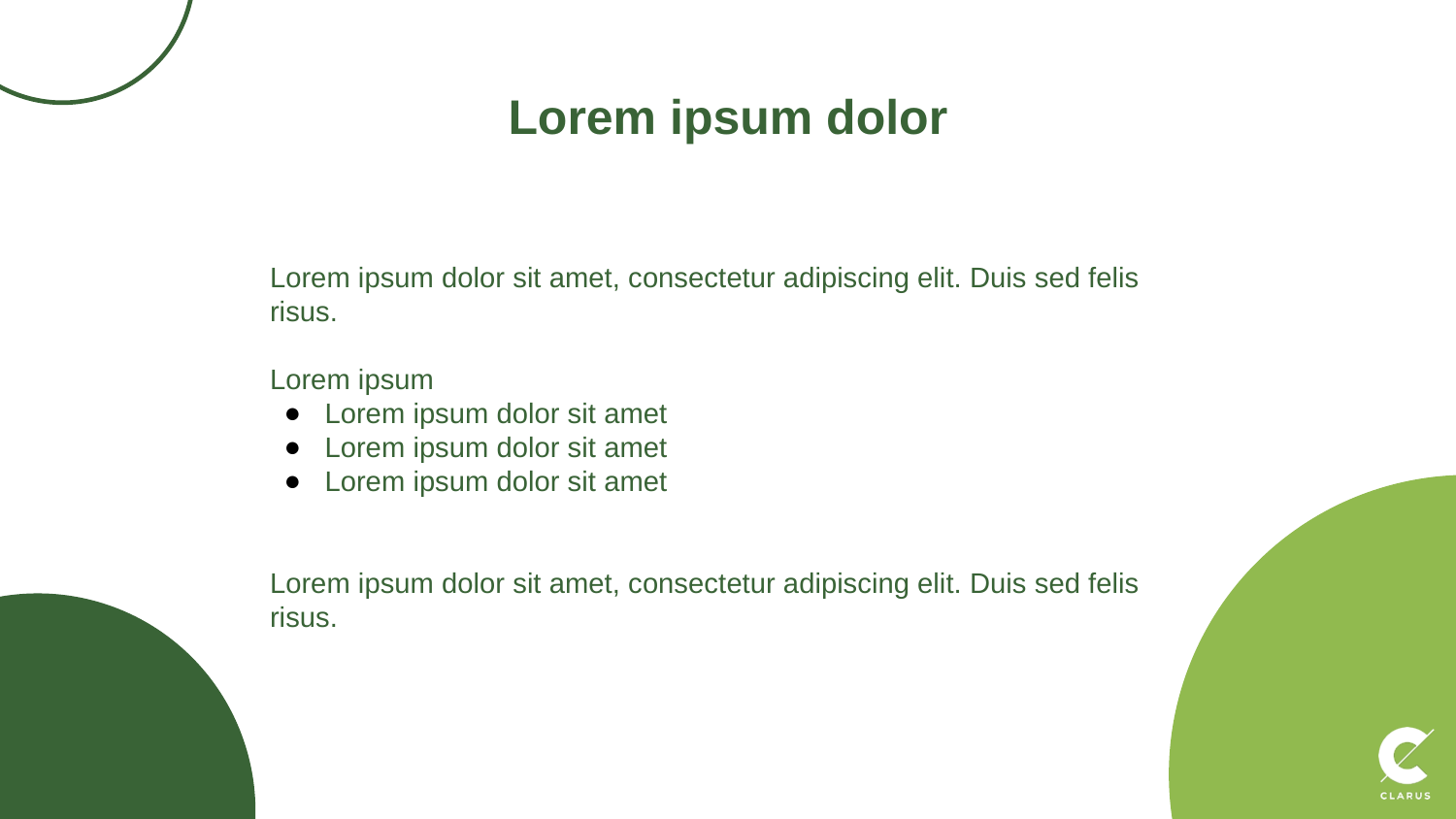

# Lorem ipsum dolor
Lorem ipsum dolor sit amet, consectetur adipiscing elit. Duis sed felis risus.

Lorem ipsum
Lorem ipsum dolor sit amet
Lorem ipsum dolor sit amet
Lorem ipsum dolor sit amet

Lorem ipsum dolor sit amet, consectetur adipiscing elit. Duis sed felis risus.